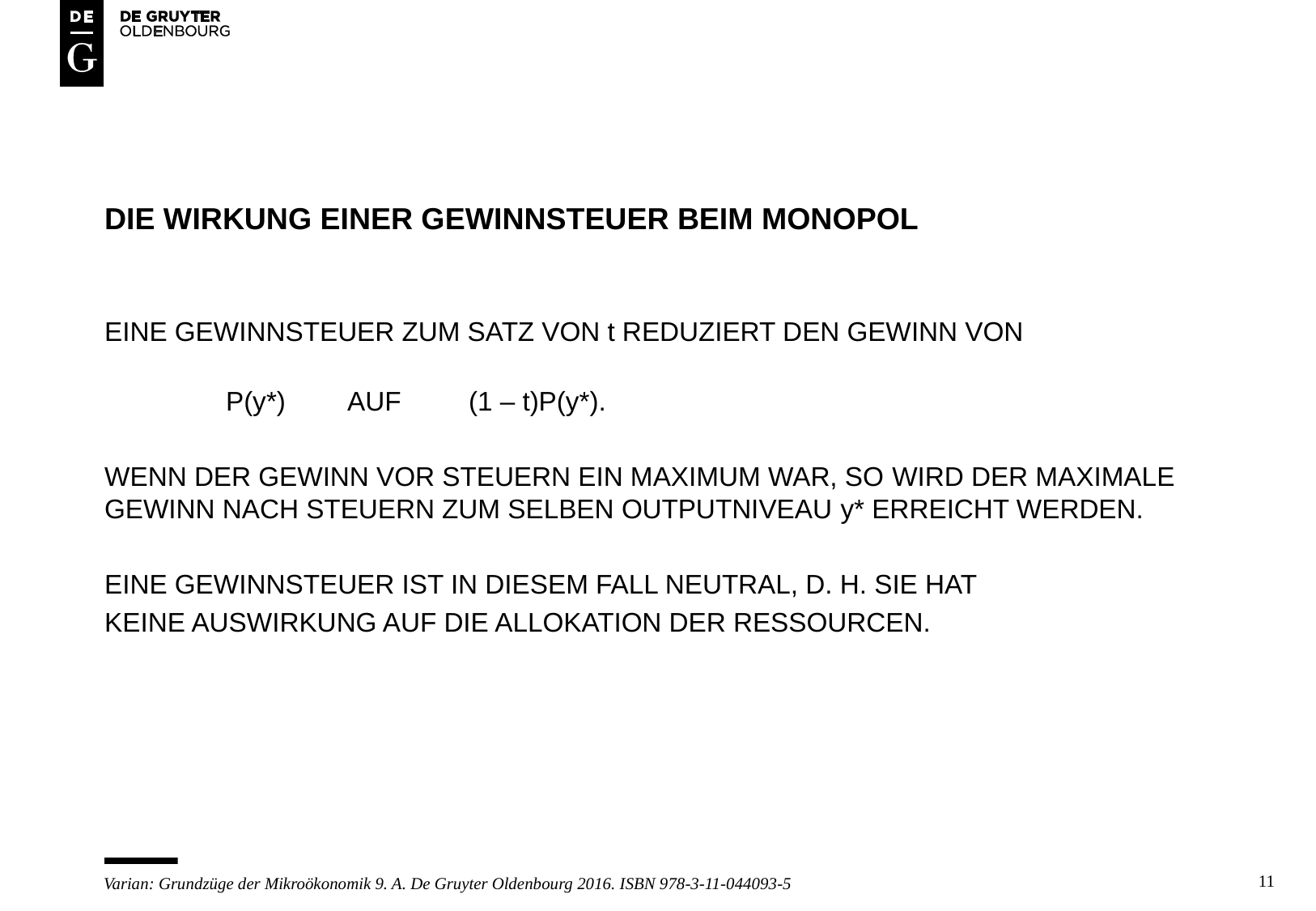

# DIE WIRKUNG EINER GEWINNSTEUER BEIM MONOPOL
EINE GEWINNSTEUER ZUM SATZ VON t REDUZIERT DEN GEWINN VON
	P(y*) 	AUF 	(1 – t)P(y*).

WENN DER GEWINN VOR STEUERN EIN MAXIMUM WAR, SO WIRD DER MAXIMALE GEWINN NACH STEUERN ZUM SELBEN OUTPUTNIVEAU y* ERREICHT WERDEN.

EINE GEWINNSTEUER IST IN DIESEM FALL NEUTRAL, D. H. SIE HAT
KEINE AUSWIRKUNG AUF DIE ALLOKATION DER RESSOURCEN.
11
Varian: Grundzüge der Mikroökonomik 9. A. De Gruyter Oldenbourg 2016. ISBN 978-3-11-044093-5